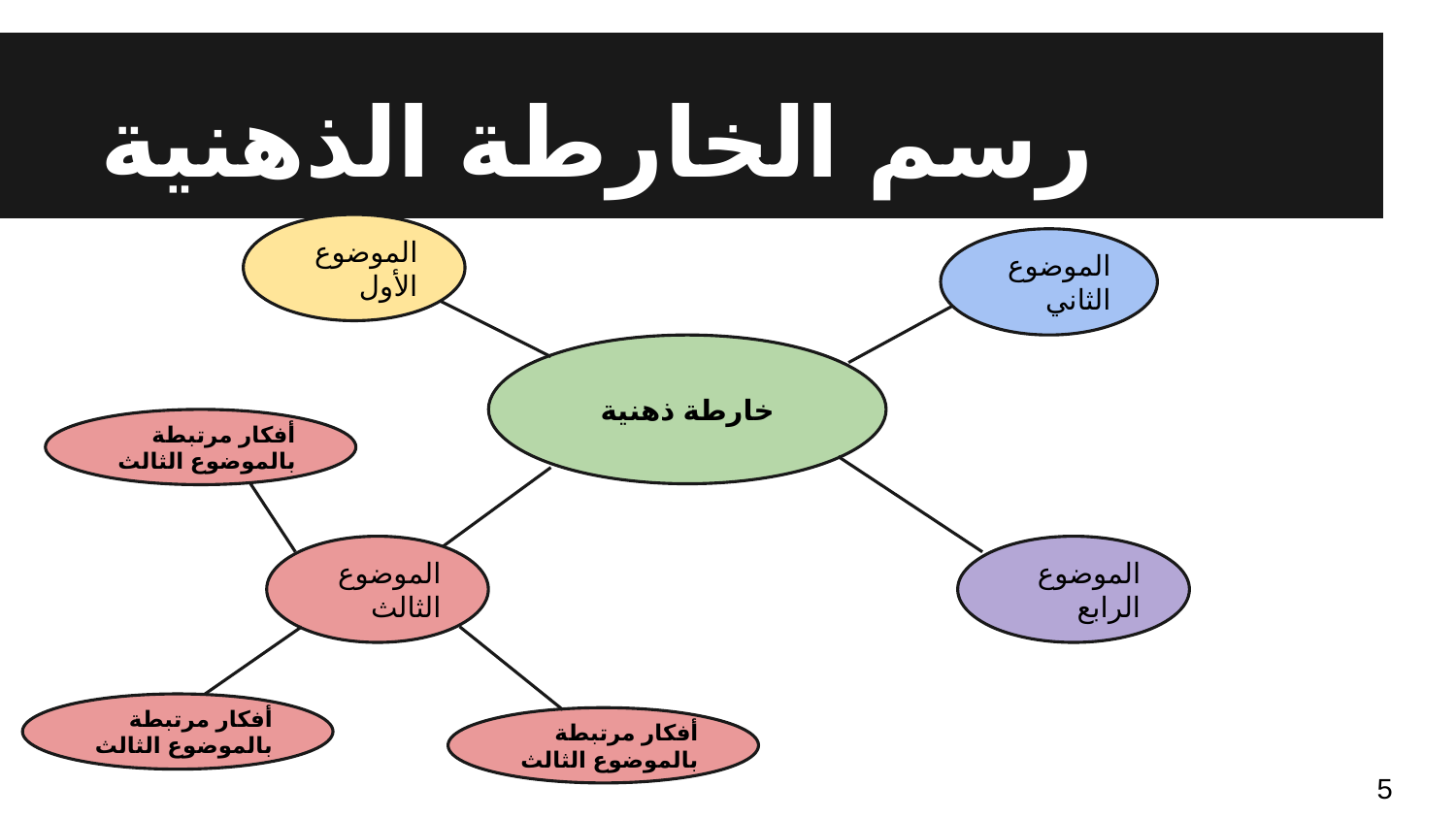

#
رسم الخارطة الذهنية
الموضوع الأول
الموضوع الثاني
خارطة ذهنية
أفكار مرتبطة بالموضوع الثالث
الموضوع الثالث
الموضوع الرابع

أفكار مرتبطة بالموضوع الثالث
أفكار مرتبطة بالموضوع الثالث
5